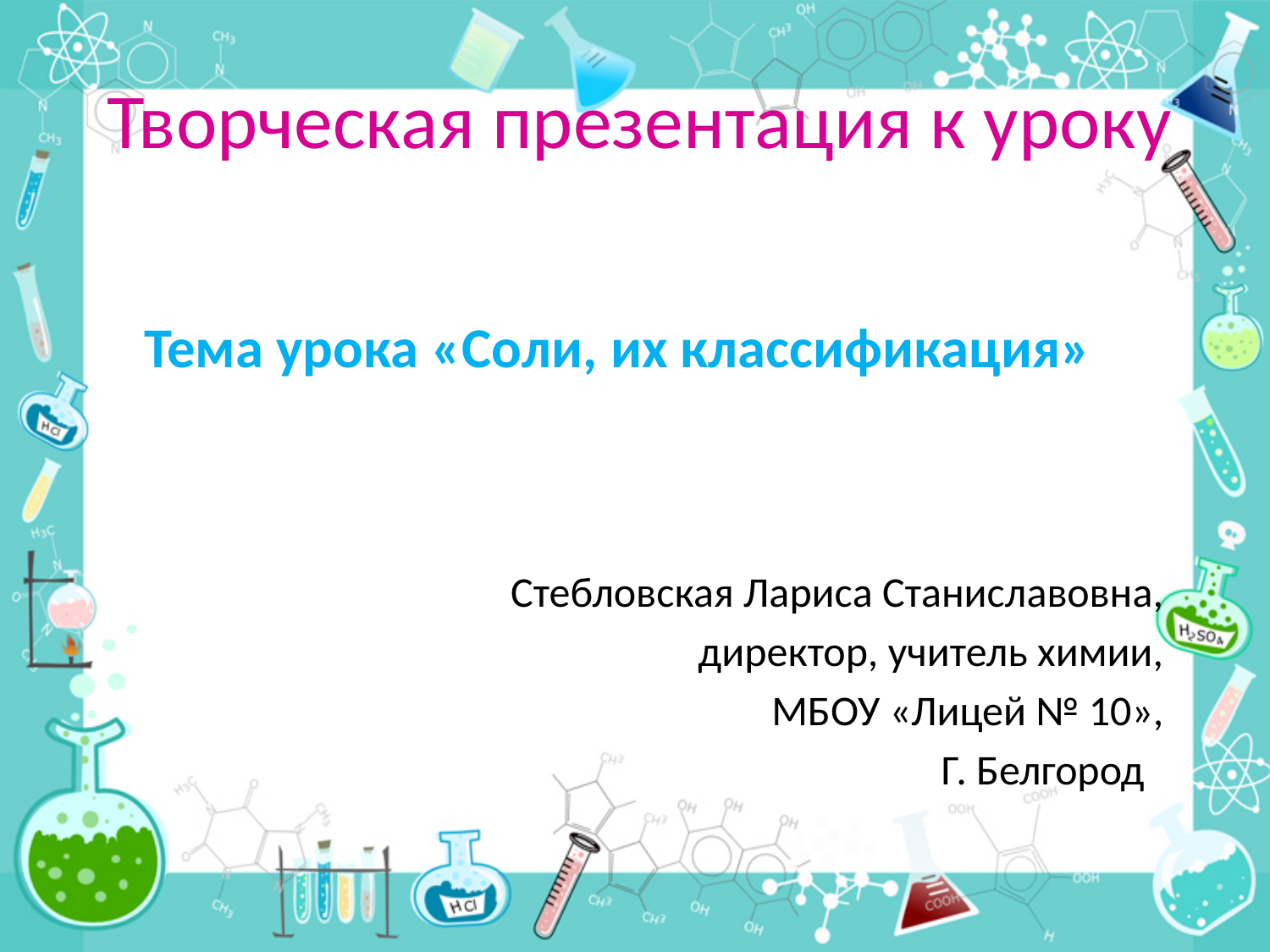

# Творческая презентация к уроку

Тема урока «Соли, их классификация»

Стебловская Лариса Станиславовна,
директор, учитель химии,
МБОУ «Лицей № 10»,
Г. Белгород